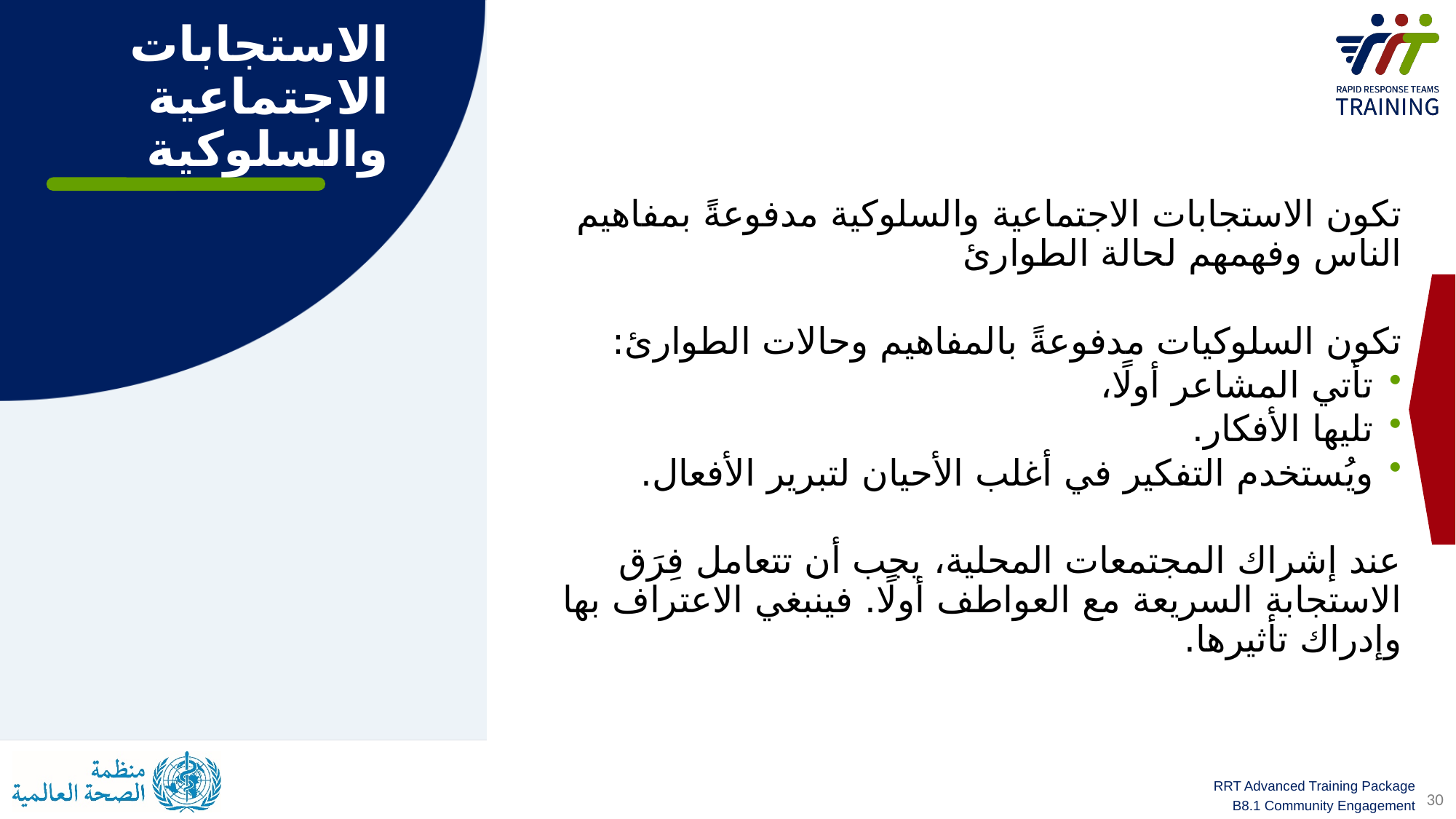

الاستجابات الاجتماعية والسلوكية

تكون الاستجابات الاجتماعية والسلوكية مدفوعةً بمفاهيم الناس وفهمهم لحالة الطوارئ

تكون السلوكيات مدفوعةً بالمفاهيم وحالات الطوارئ:
تأتي المشاعر أولًا،
تليها الأفكار.
ويُستخدم التفكير في أغلب الأحيان لتبرير الأفعال.

عند إشراك المجتمعات المحلية، يجب أن تتعامل فِرَق الاستجابة السريعة مع العواطف أولًا. فينبغي الاعتراف بها وإدراك تأثيرها.